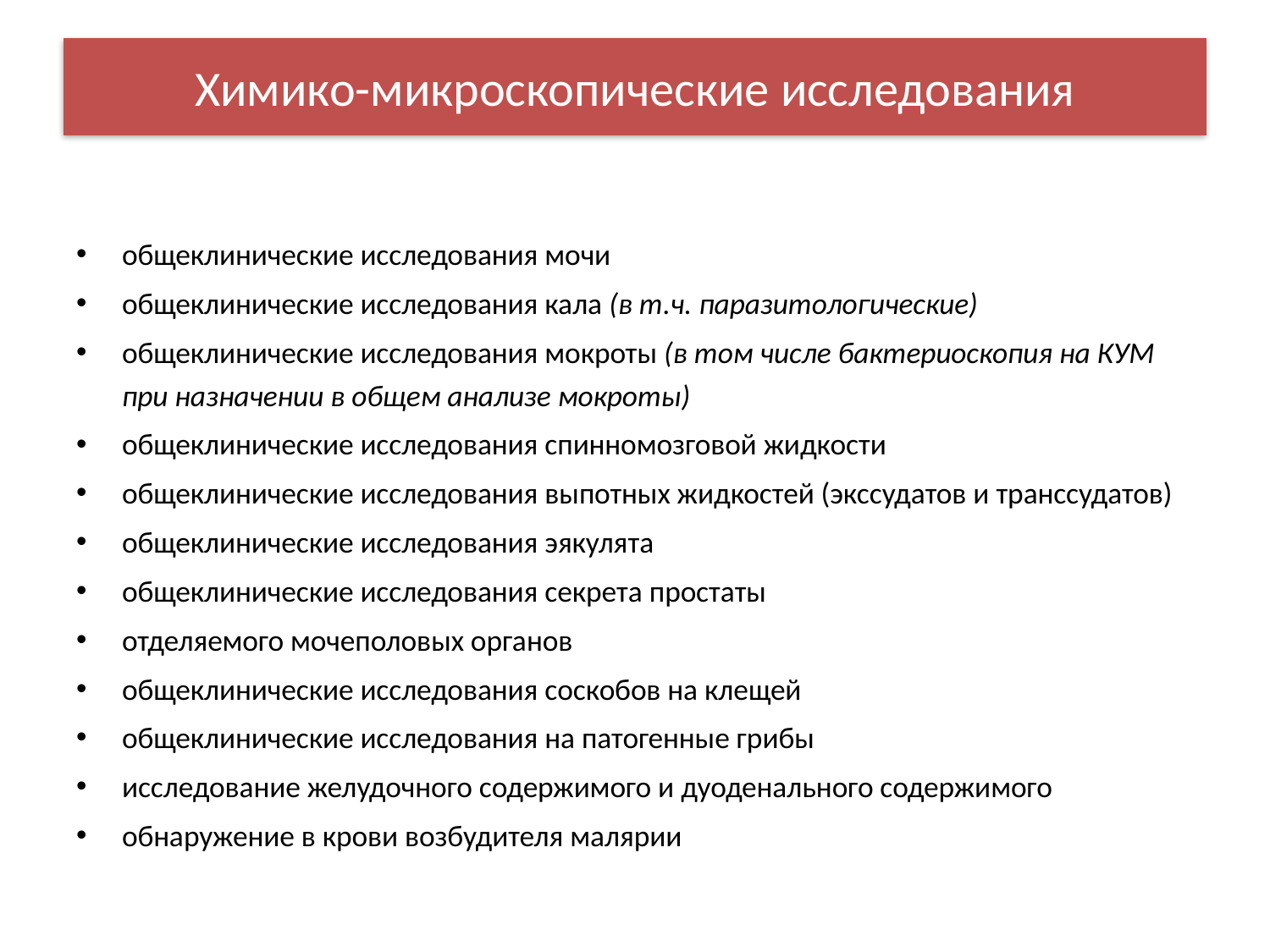

# Химико-микроскопические исследования
общеклинические исследования мочи
общеклинические исследования кала (в т.ч. паразитологические)
общеклинические исследования мокроты (в том числе бактериоскопия на КУМ при назначении в общем анализе мокроты)
общеклинические исследования спинномозговой жидкости
общеклинические исследования выпотных жидкостей (экссудатов и транссудатов)
общеклинические исследования эякулята
общеклинические исследования секрета простаты
отделяемого мочеполовых органов
общеклинические исследования соскобов на клещей
общеклинические исследования на патогенные грибы
исследование желудочного содержимого и дуоденального содержимого
обнаружение в крови возбудителя малярии